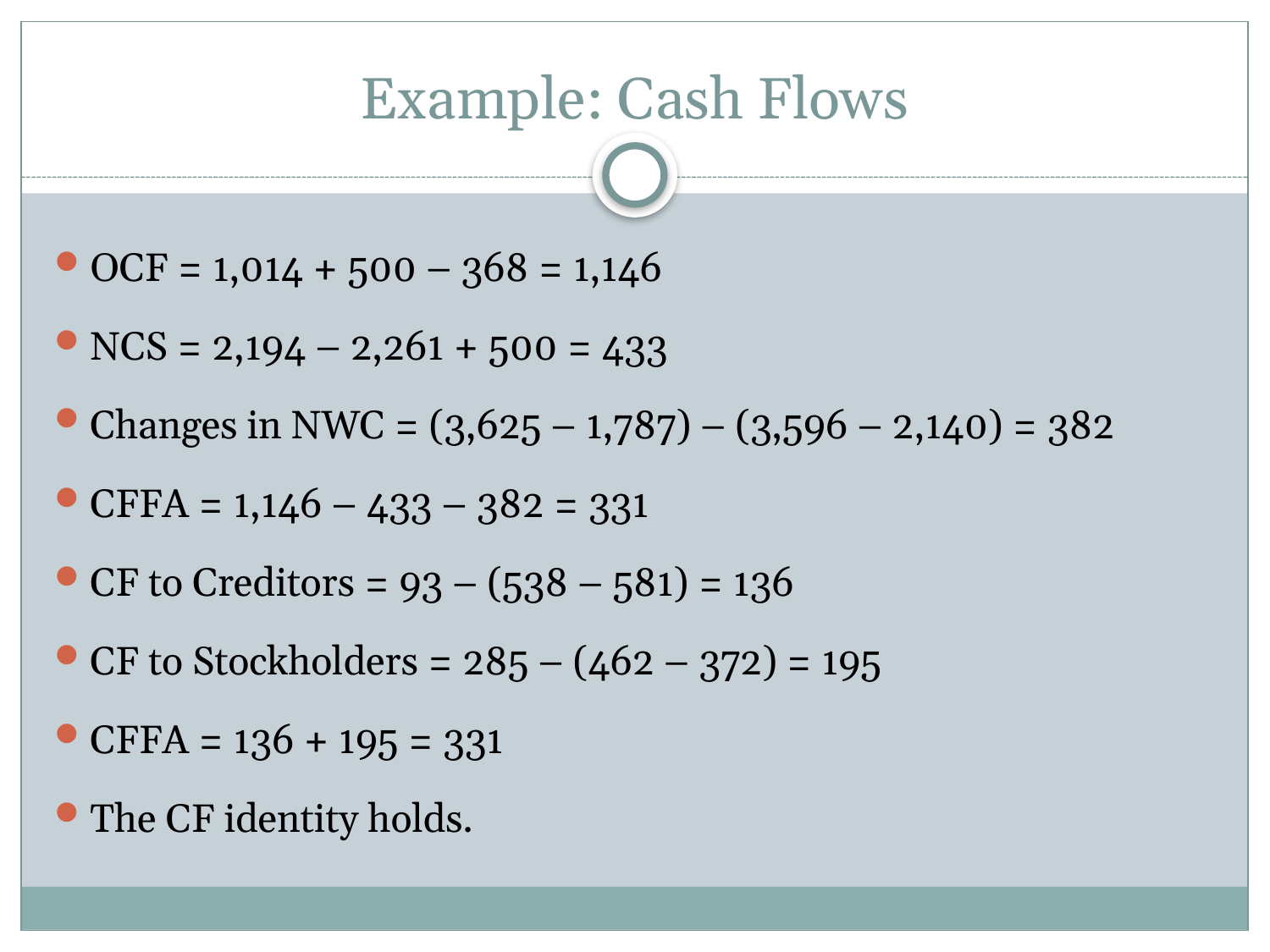

# Example: Cash Flows
OCF = 1,014 + 500 – 368 = 1,146
NCS = 2,194 – 2,261 + 500 = 433
Changes in NWC = (3,625 – 1,787) – (3,596 – 2,140) = 382
CFFA = 1,146 – 433 – 382 = 331
CF to Creditors = 93 – (538 – 581) = 136
CF to Stockholders = 285 – (462 – 372) = 195
CFFA = 136 + 195 = 331
The CF identity holds.